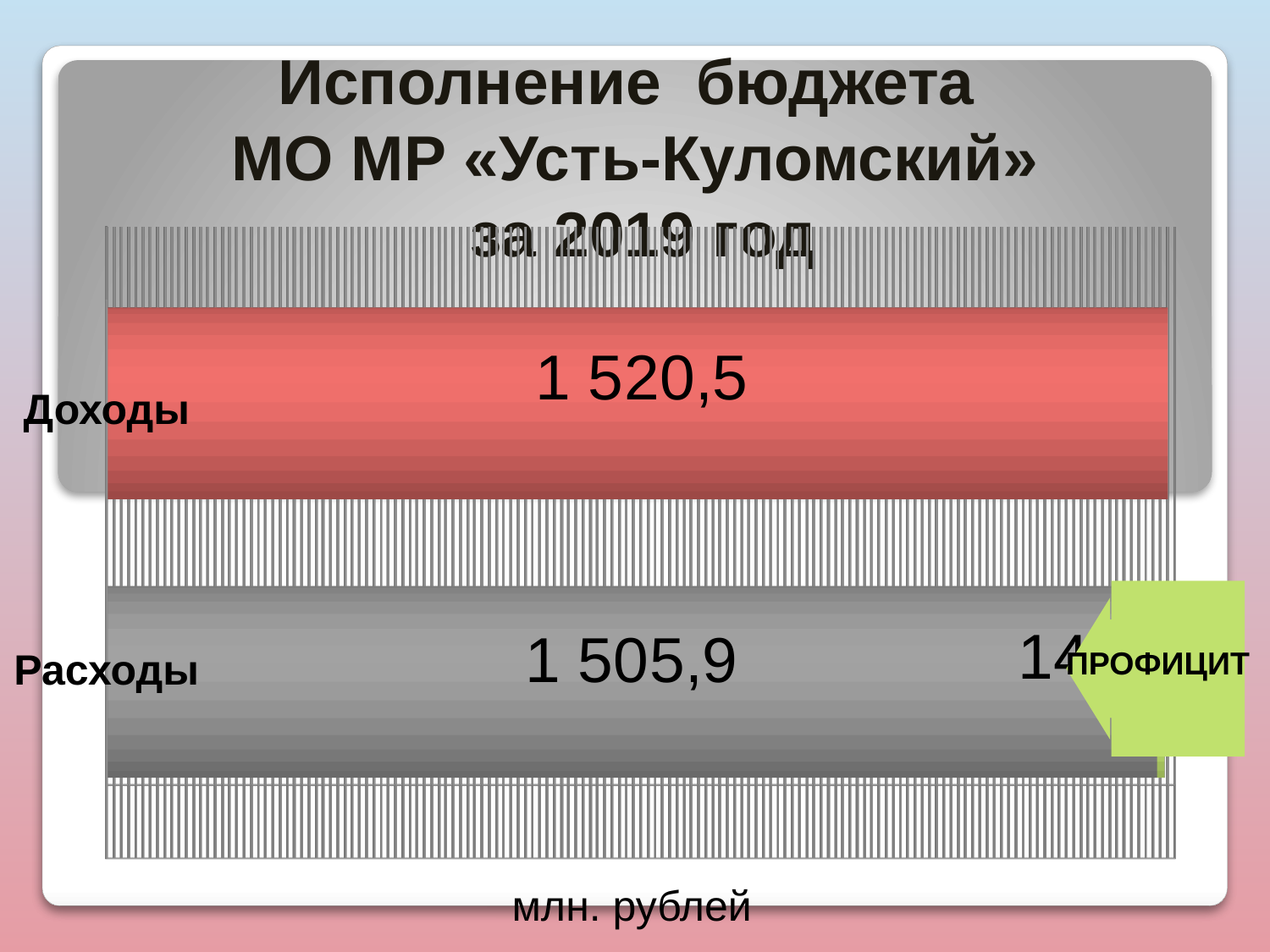

# Исполнение  бюджета МО МР «Усть-Куломский» за 2019 год

[unsupported chart]

Доходы

Расходы
ПРОФИЦИТ
млн. рублей